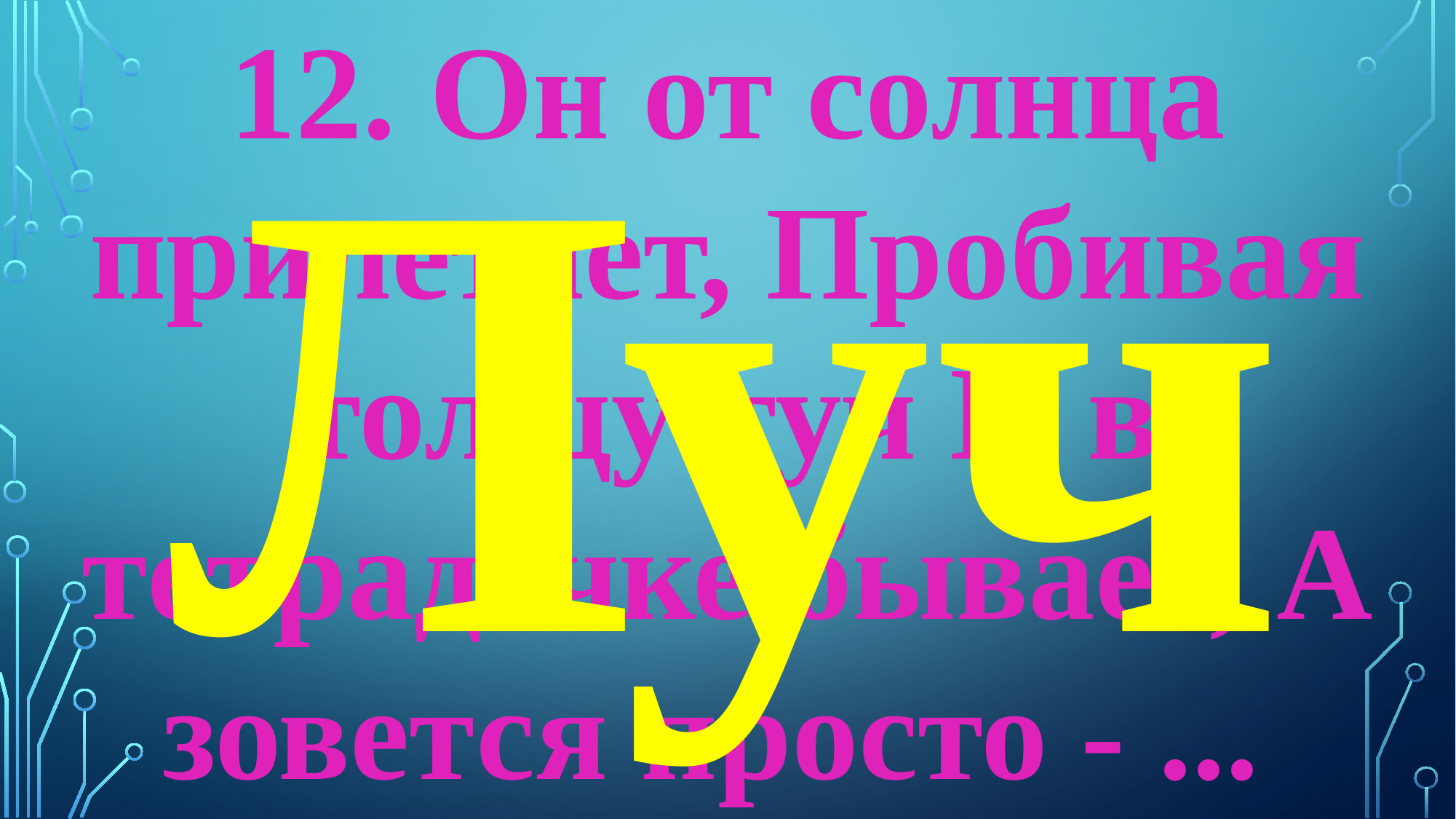

12. Он от солнца прилетает, Пробивая толщу туч И в тетрадочке бывает, А зовется просто - ...
Луч